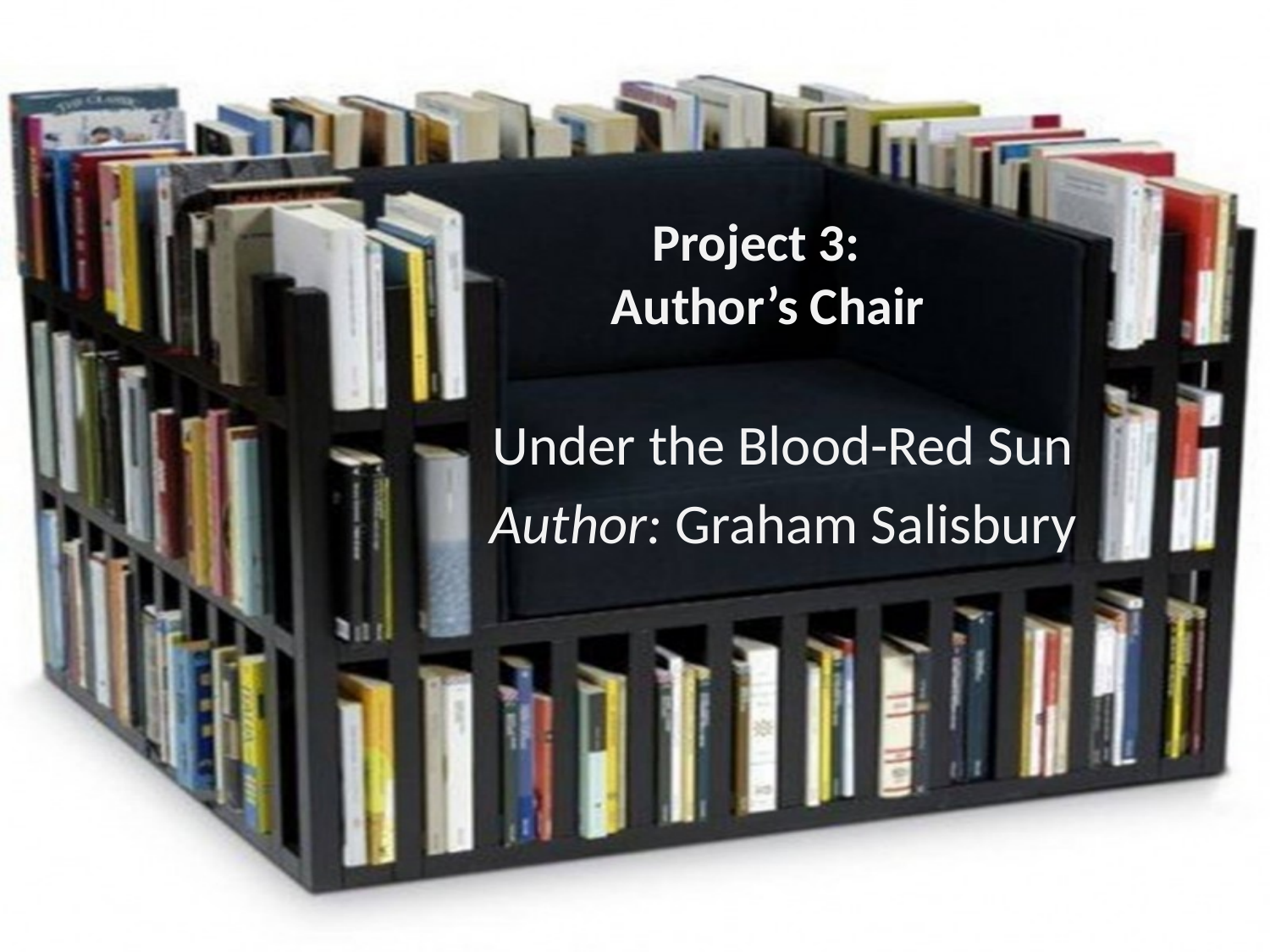

# Project 3: Author’s Chair
Under the Blood-Red Sun
Author: Graham Salisbury